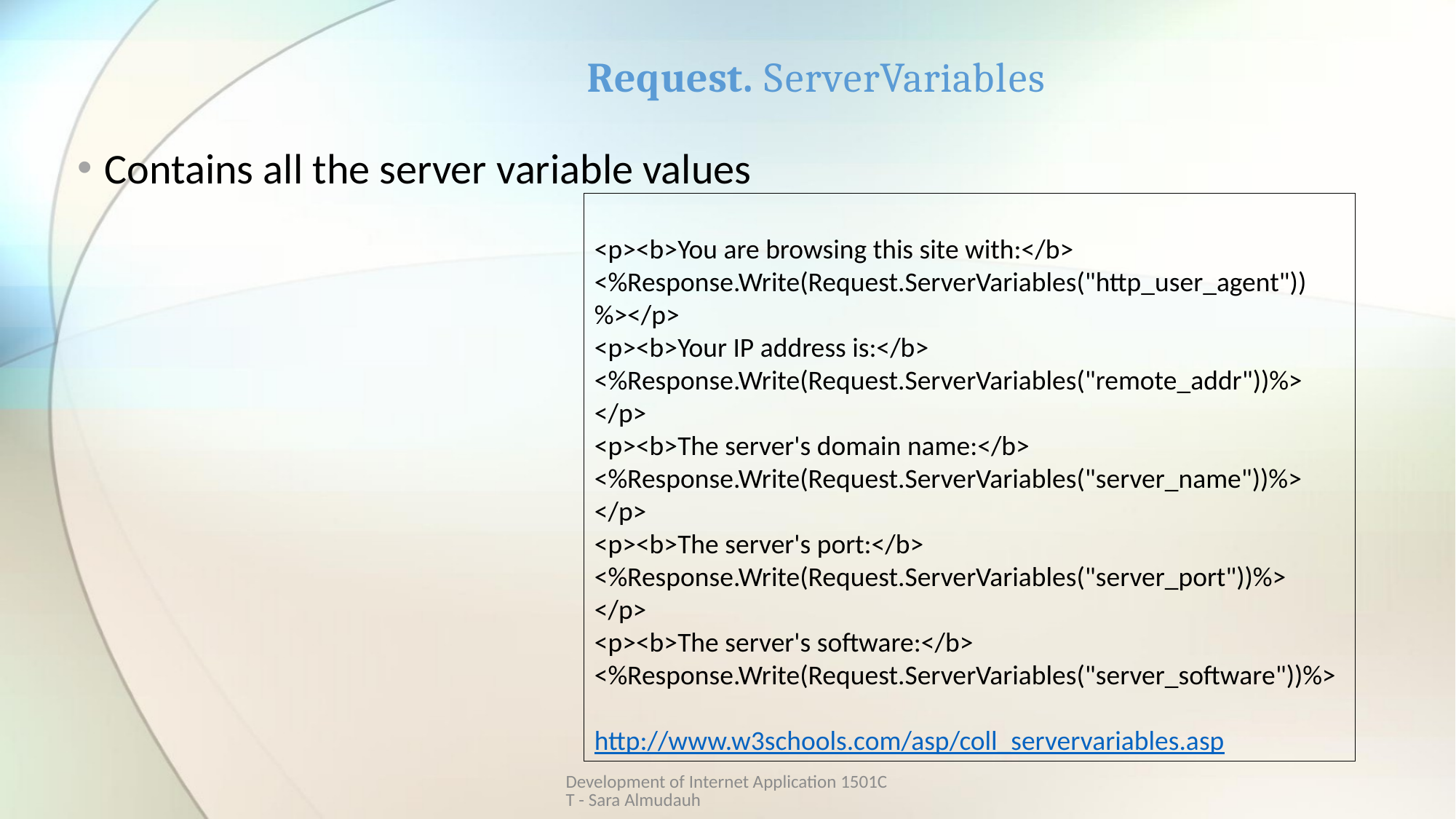

# Request. ServerVariables
Contains all the server variable values

<p><b>You are browsing this site with:</b>
<%Response.Write(Request.ServerVariables("http_user_agent"))%></p>
<p><b>Your IP address is:</b>
<%Response.Write(Request.ServerVariables("remote_addr"))%>
</p>
<p><b>The server's domain name:</b>
<%Response.Write(Request.ServerVariables("server_name"))%>
</p>
<p><b>The server's port:</b>
<%Response.Write(Request.ServerVariables("server_port"))%>
</p>
<p><b>The server's software:</b>
<%Response.Write(Request.ServerVariables("server_software"))%>
http://www.w3schools.com/asp/coll_servervariables.asp
Development of Internet Application 1501CT - Sara Almudauh